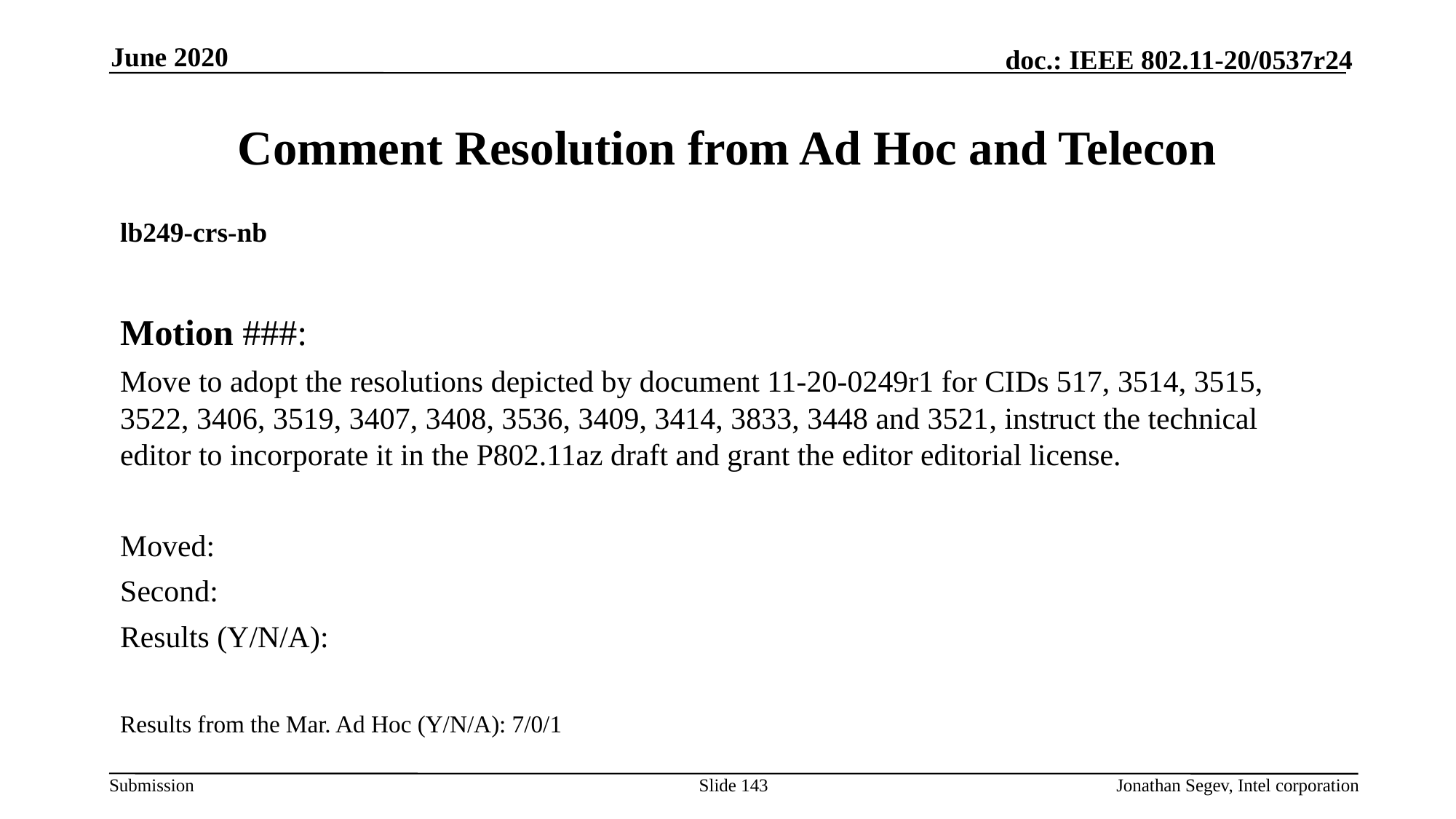

June 2020
# Comment Resolution from Ad Hoc and Telecon
lb249-crs-nb

Motion ###:
Move to adopt the resolutions depicted by document 11-20-0249r1 for CIDs 517, 3514, 3515, 3522, 3406, 3519, 3407, 3408, 3536, 3409, 3414, 3833, 3448 and 3521, instruct the technical editor to incorporate it in the P802.11az draft and grant the editor editorial license.

Moved:
Second:
Results (Y/N/A):

Results from the Mar. Ad Hoc (Y/N/A): 7/0/1

Slide 143
Jonathan Segev, Intel corporation